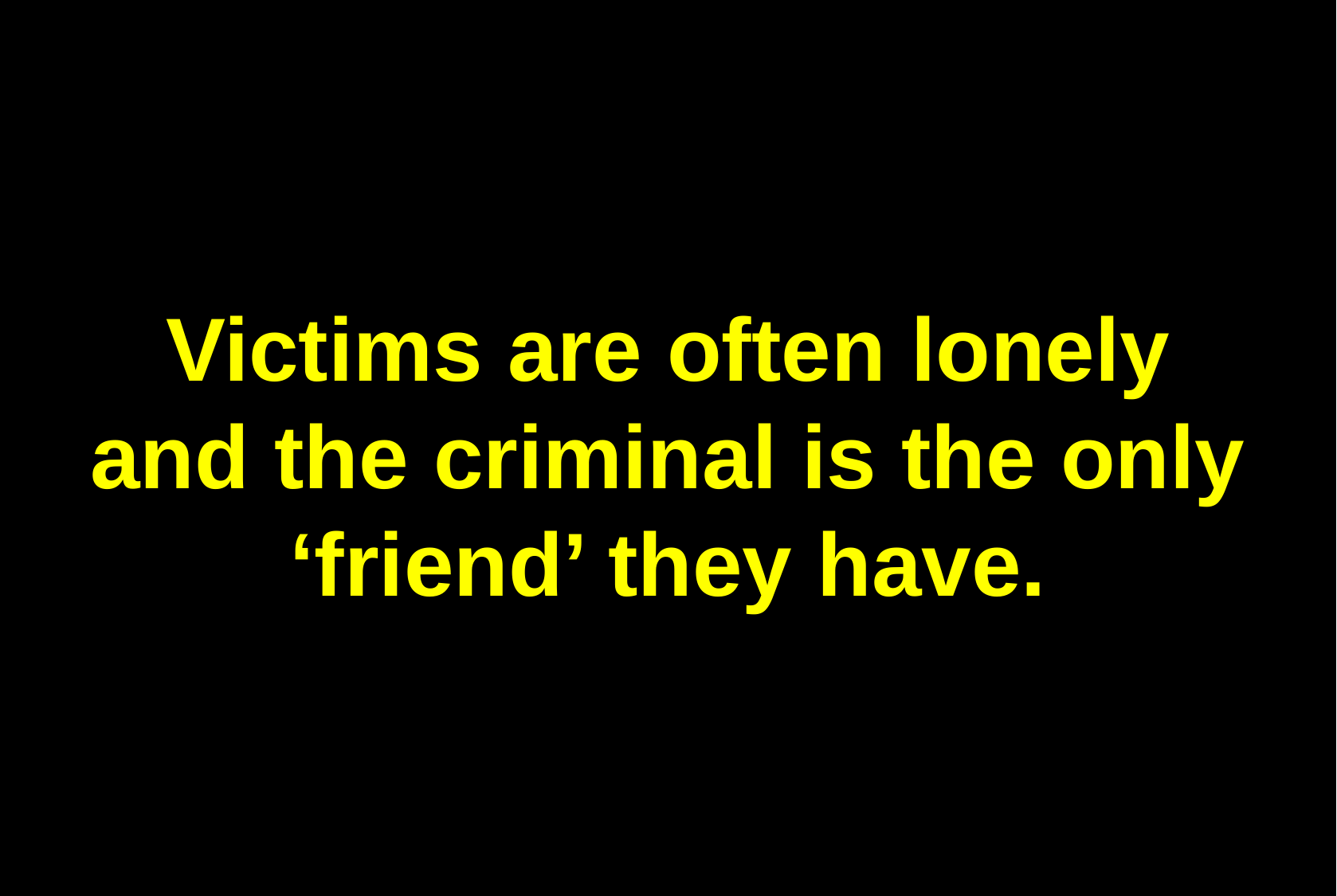

# Victims are often lonely and the criminal is the only ‘friend’ they have.